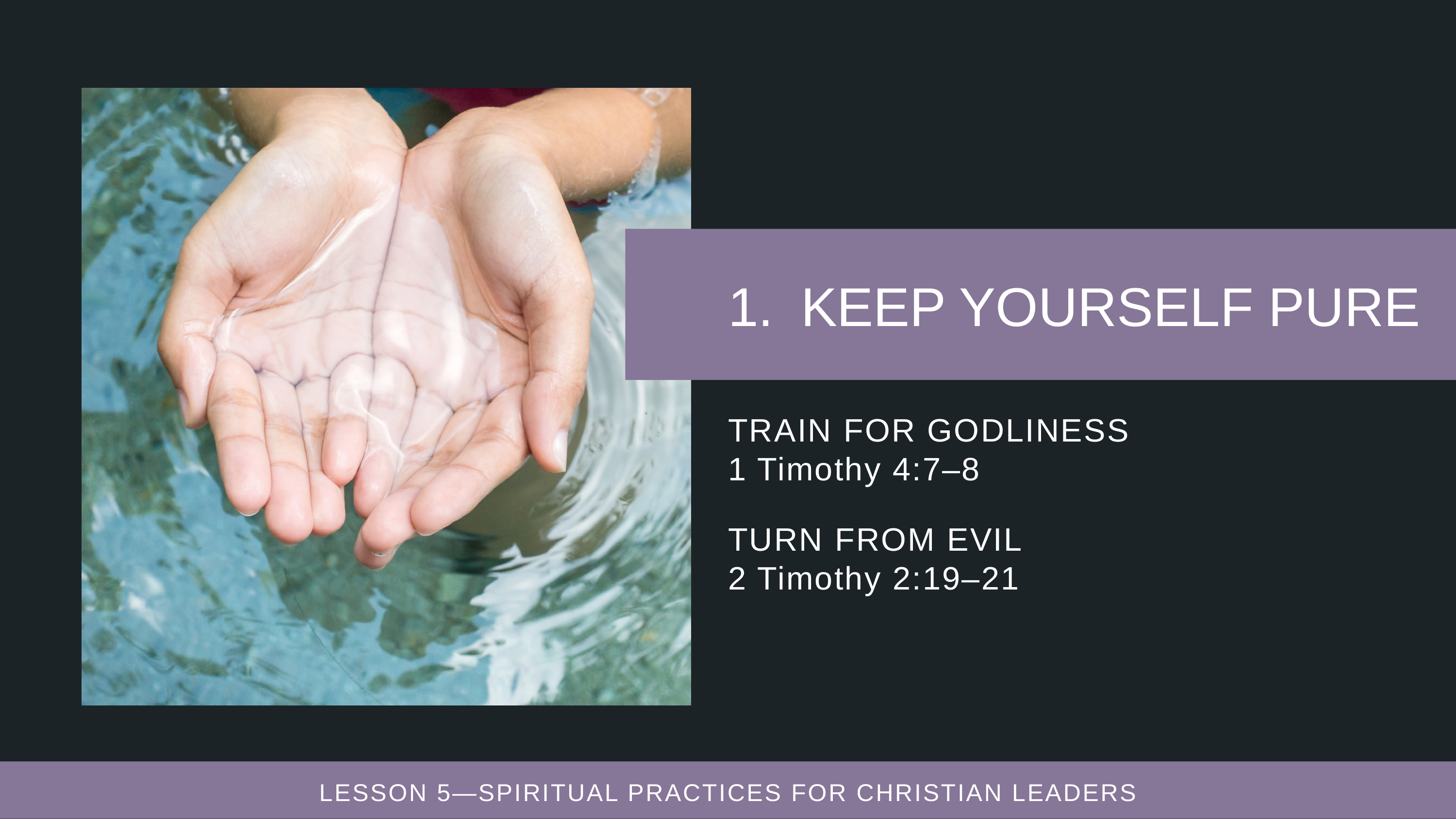

TRAIN FOR GODLINESS
1 Timothy 4:7–8
TURN FROM EVIL
2 Timothy 2:19–21